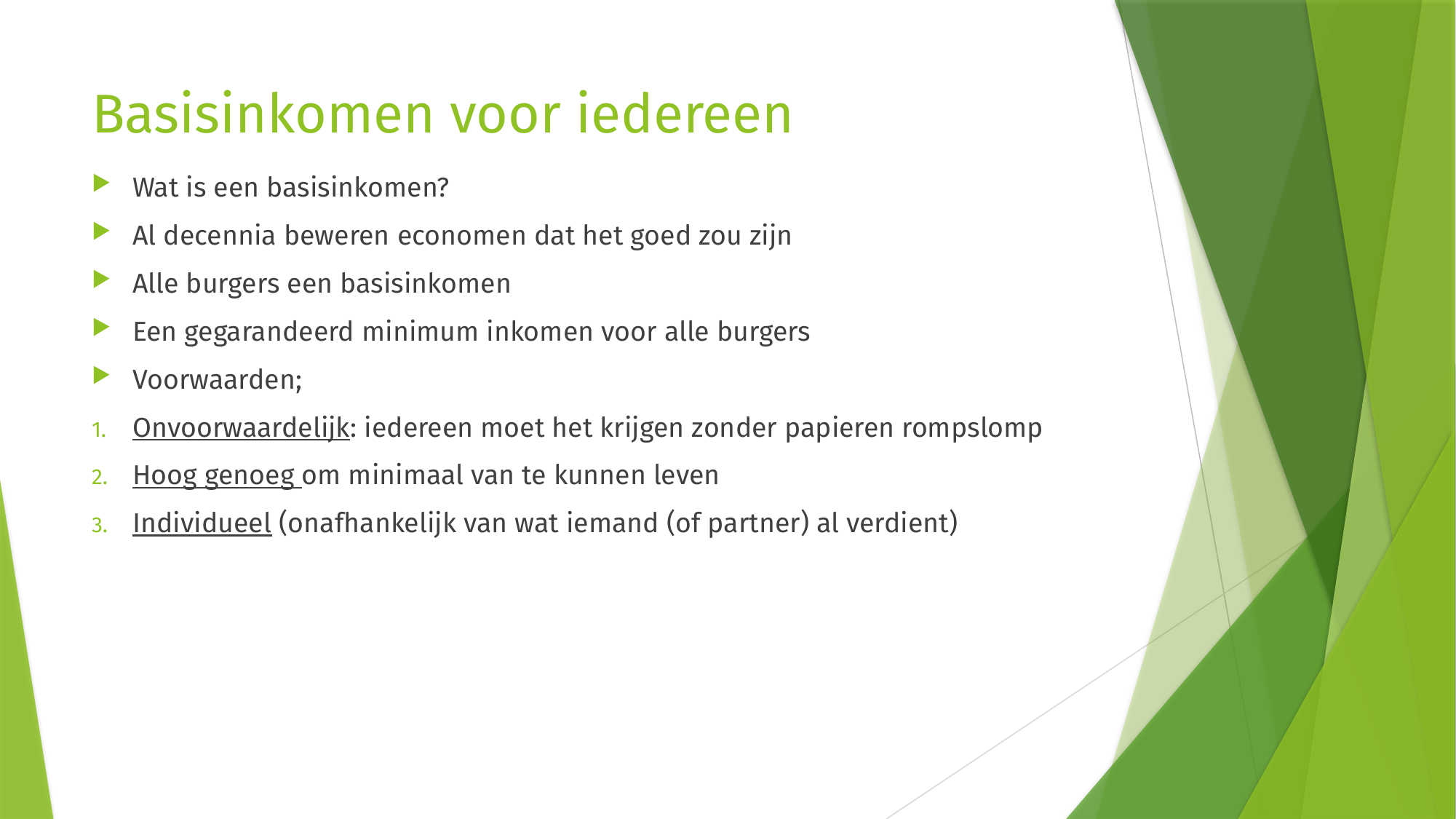

# Basisinkomen voor iedereen
Wat is een basisinkomen?
Al decennia beweren economen dat het goed zou zijn
Alle burgers een basisinkomen
Een gegarandeerd minimum inkomen voor alle burgers
Voorwaarden;
Onvoorwaardelijk: iedereen moet het krijgen zonder papieren rompslomp
Hoog genoeg om minimaal van te kunnen leven
Individueel (onafhankelijk van wat iemand (of partner) al verdient)